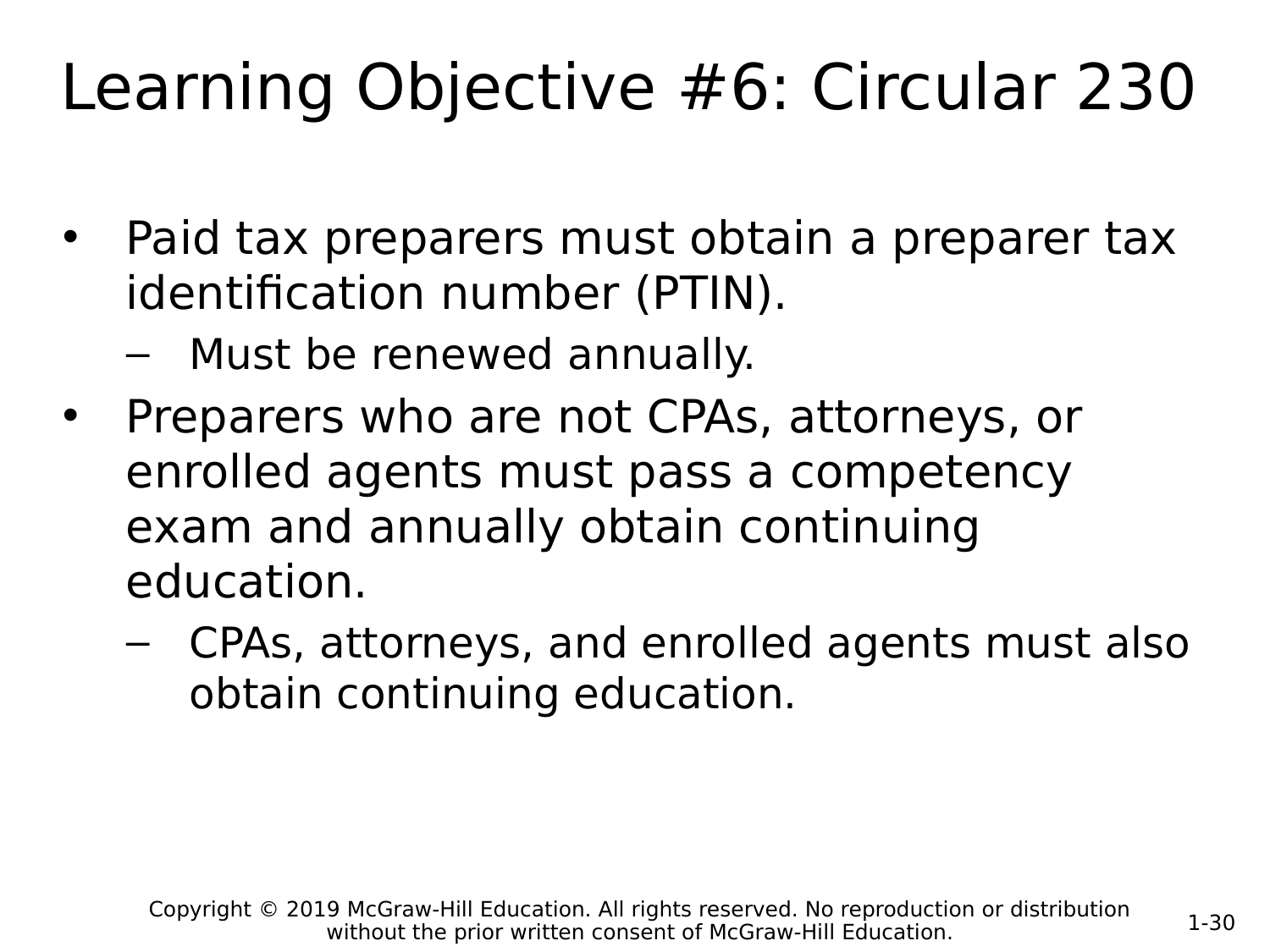

Learning Objective #6: Circular 230
Paid tax preparers must obtain a preparer tax identification number (PTIN).
Must be renewed annually.
Preparers who are not CPAs, attorneys, or enrolled agents must pass a competency exam and annually obtain continuing education.
CPAs, attorneys, and enrolled agents must also obtain continuing education.